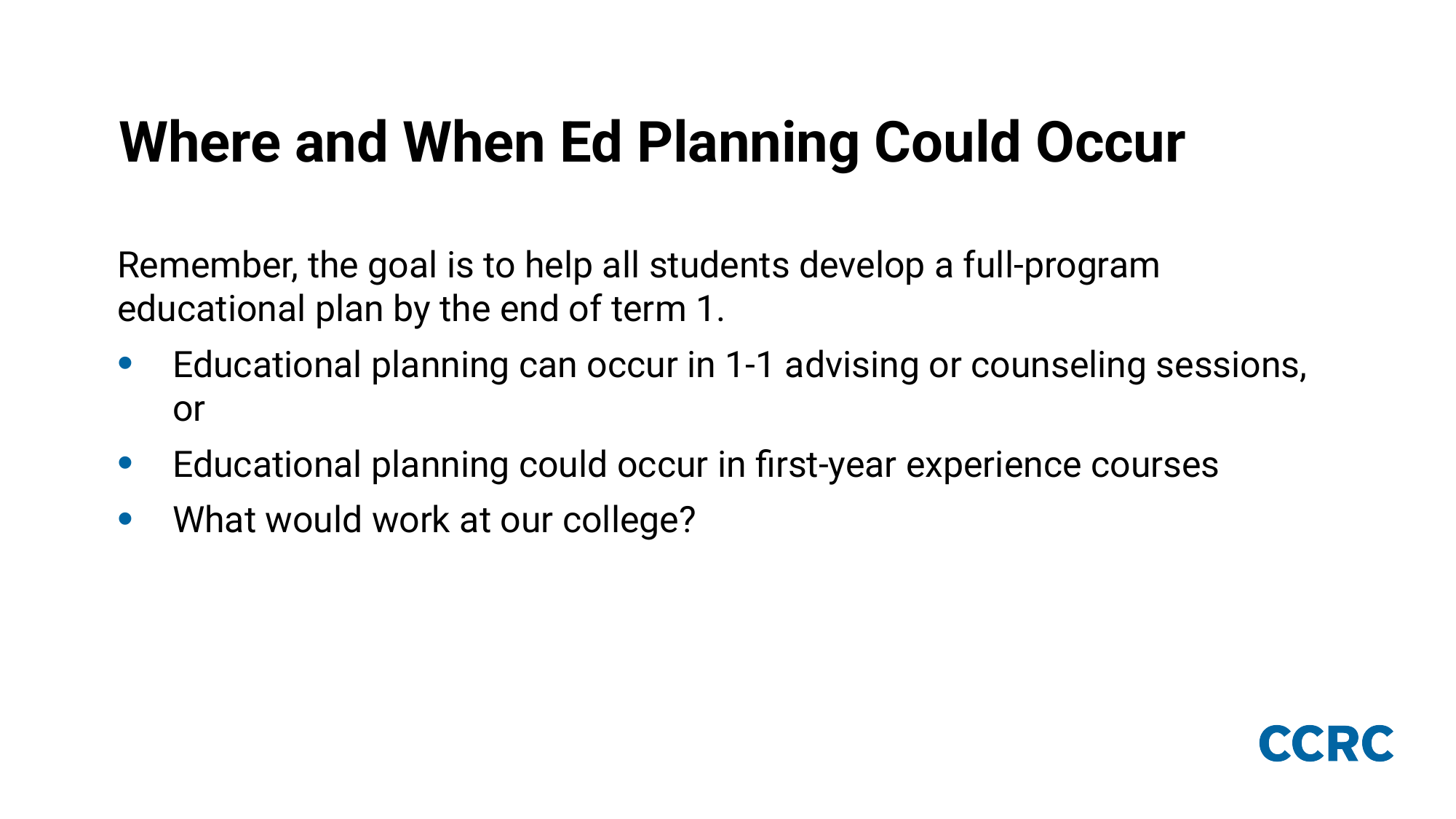

# Where and When Ed Planning Could Occur
Remember, the goal is to help all students develop a full-program educational plan by the end of term 1.
Educational planning can occur in 1-1 advising or counseling sessions, or
Educational planning could occur in first-year experience courses
What would work at our college?